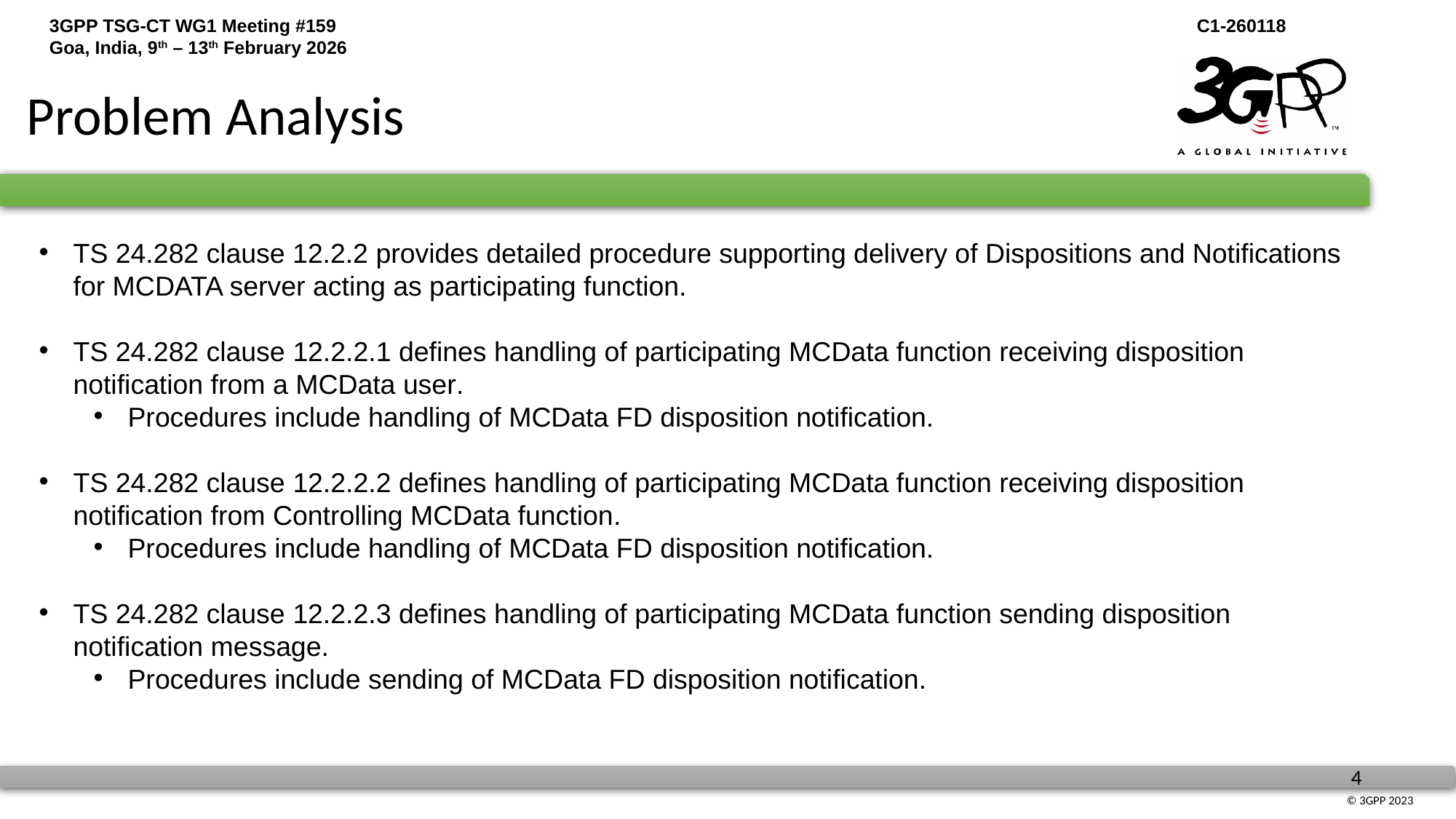

# Problem Analysis

TS 24.282 clause 12.2.2 provides detailed procedure supporting delivery of Dispositions and Notifications for MCDATA server acting as participating function.

TS 24.282 clause 12.2.2.1 defines handling of participating MCData function receiving disposition notification from a MCData user.
Procedures include handling of MCData FD disposition notification.

TS 24.282 clause 12.2.2.2 defines handling of participating MCData function receiving disposition notification from Controlling MCData function.
Procedures include handling of MCData FD disposition notification.

TS 24.282 clause 12.2.2.3 defines handling of participating MCData function sending disposition notification message.
Procedures include sending of MCData FD disposition notification.